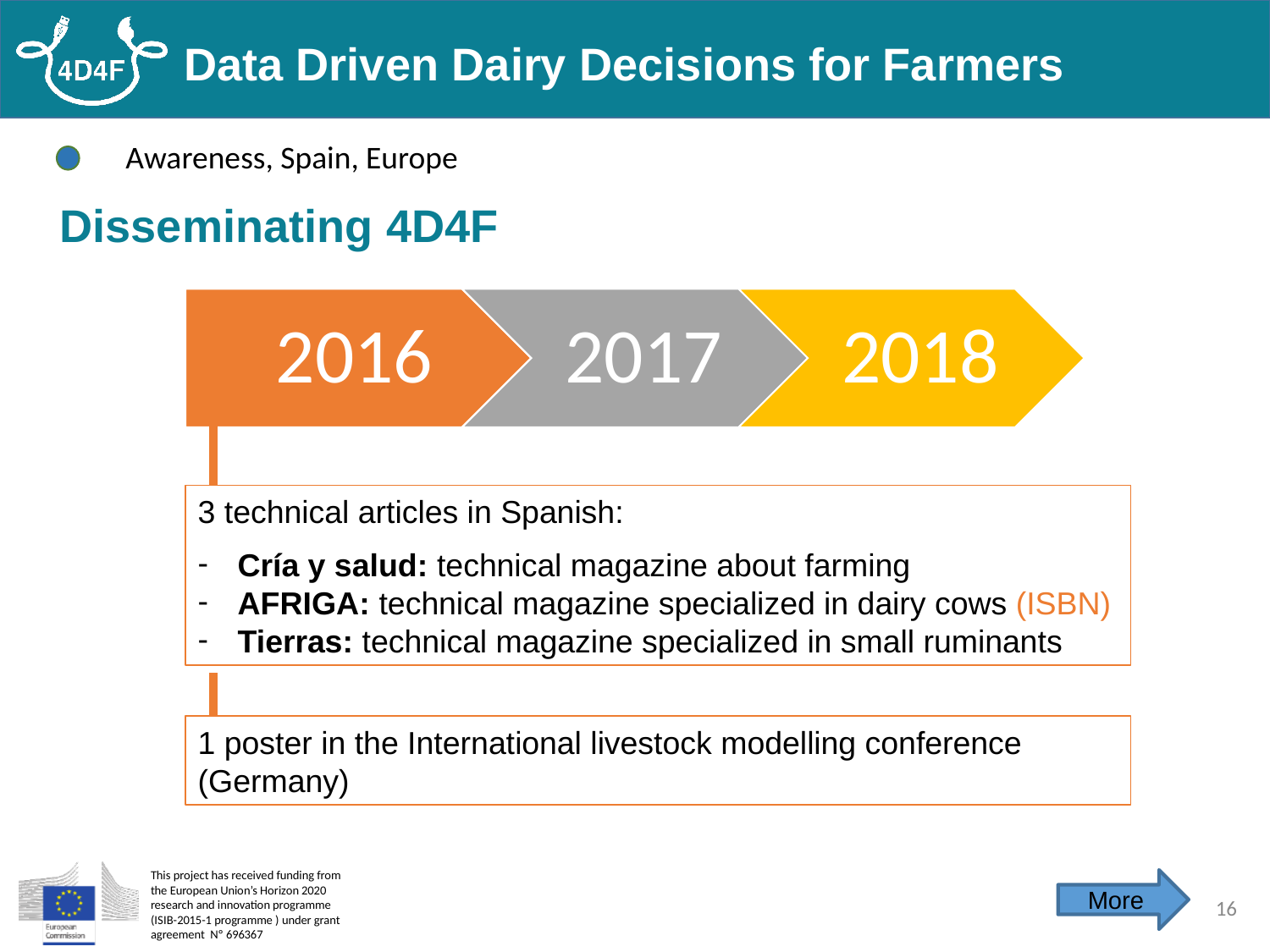

Awareness, Spain, Europe

Disseminating 4D4F

2016

2017

2018
3 technical articles in Spanish:

Cría y salud: technical magazine about farming
AFRIGA: technical magazine specialized in dairy cows (ISBN)
Tierras: technical magazine specialized in small ruminants
1 poster in the International livestock modelling conference (Germany)
More
16